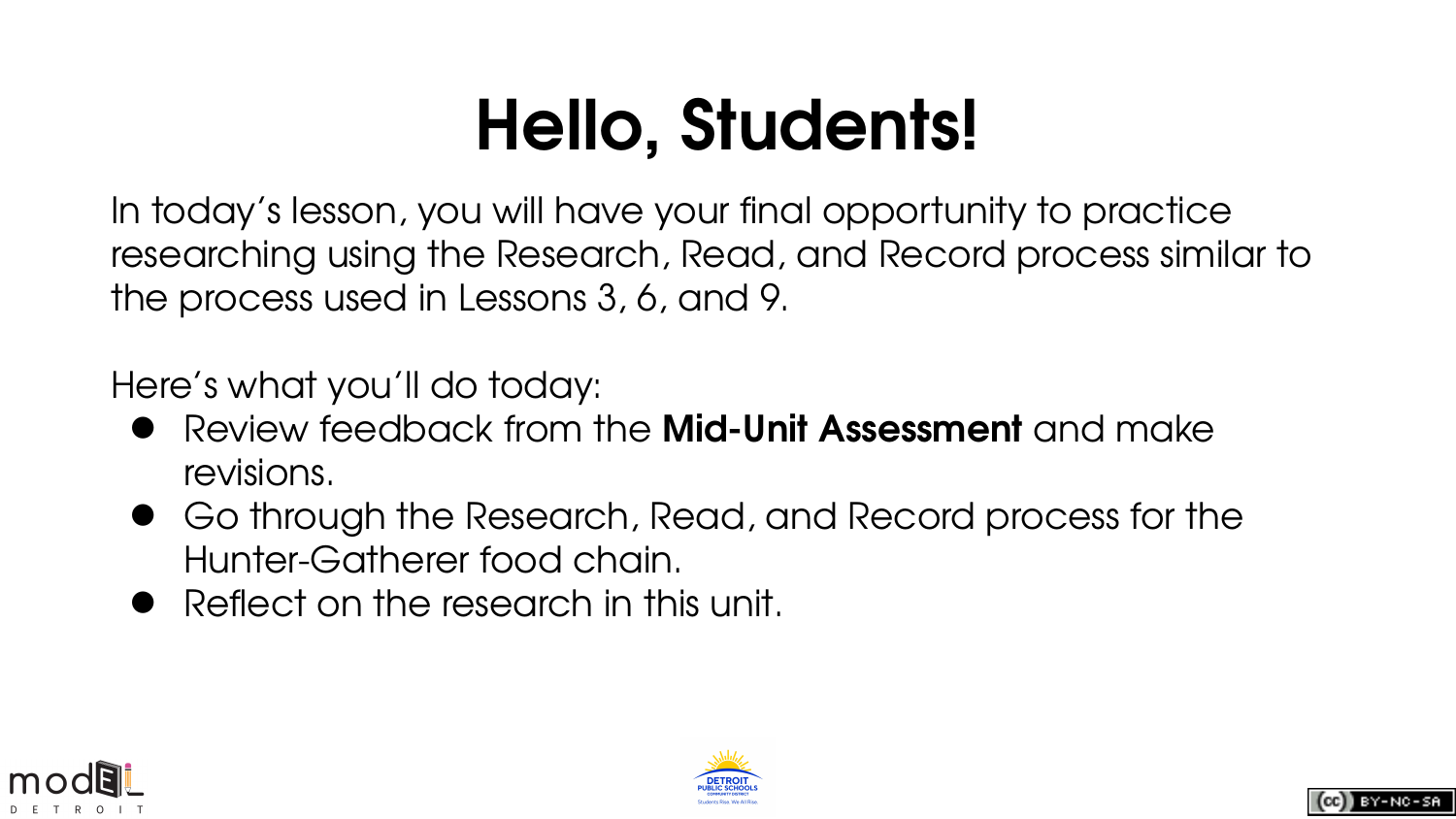

# Hello, Students!
In today’s lesson, you will have your final opportunity to practice researching using the Research, Read, and Record process similar to the process used in Lessons 3, 6, and 9.

Here’s what you’ll do today:
Review feedback from the Mid-Unit Assessment and make revisions.
Go through the Research, Read, and Record process for the Hunter-Gatherer food chain.
Reflect on the research in this unit.